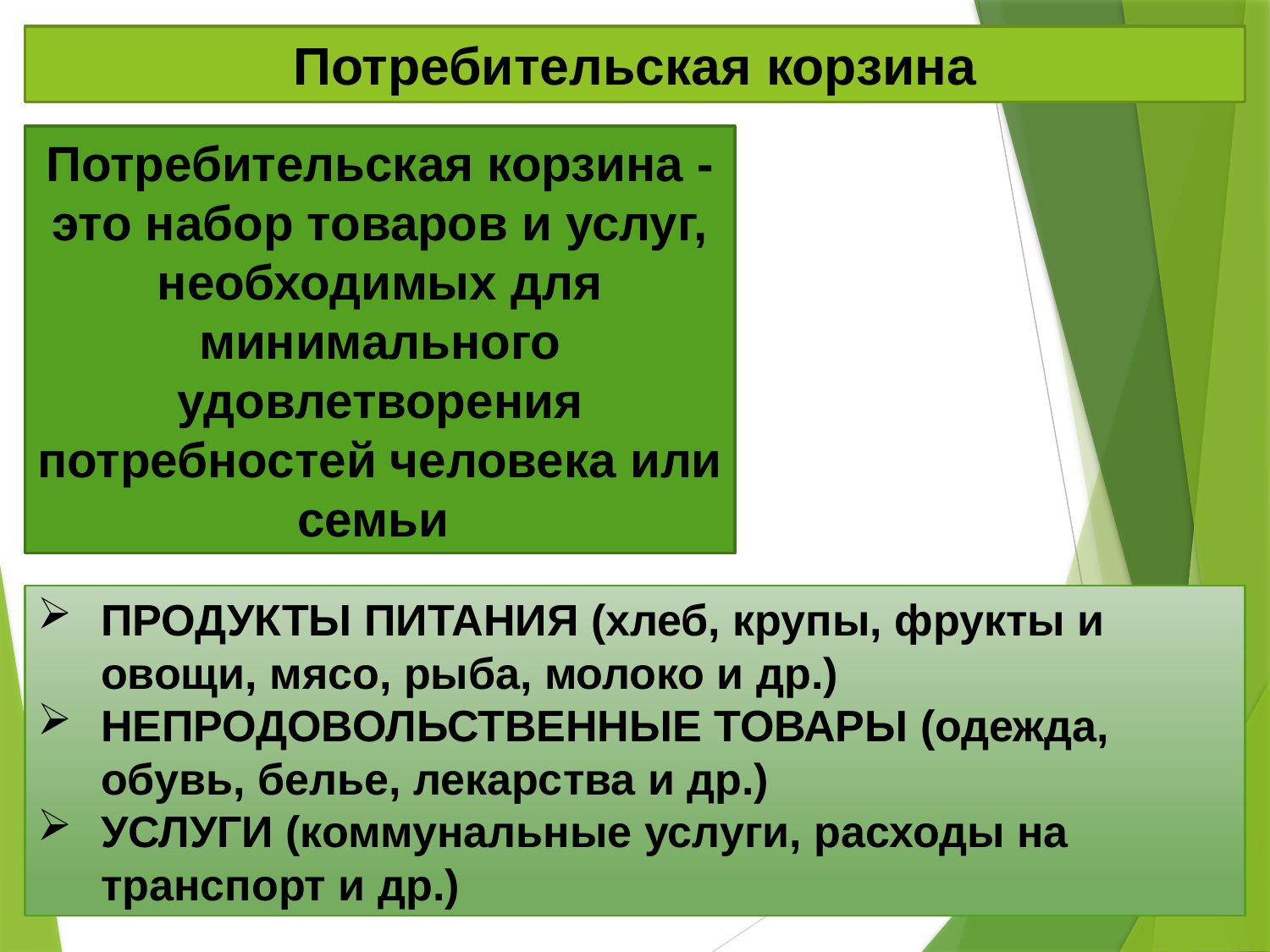

Потребительская корзина
Потребительская корзина -
это набор товаров и услуг, необходимых для минимального удовлетворения потребностей человека или семьи
ПРОДУКТЫ ПИТАНИЯ (хлеб, крупы, фрукты и овощи, мясо, рыба, молоко и др.)
НЕПРОДОВОЛЬСТВЕННЫЕ ТОВАРЫ (одежда, обувь, белье, лекарства и др.)
УСЛУГИ (коммунальные услуги, расходы на транспорт и др.)